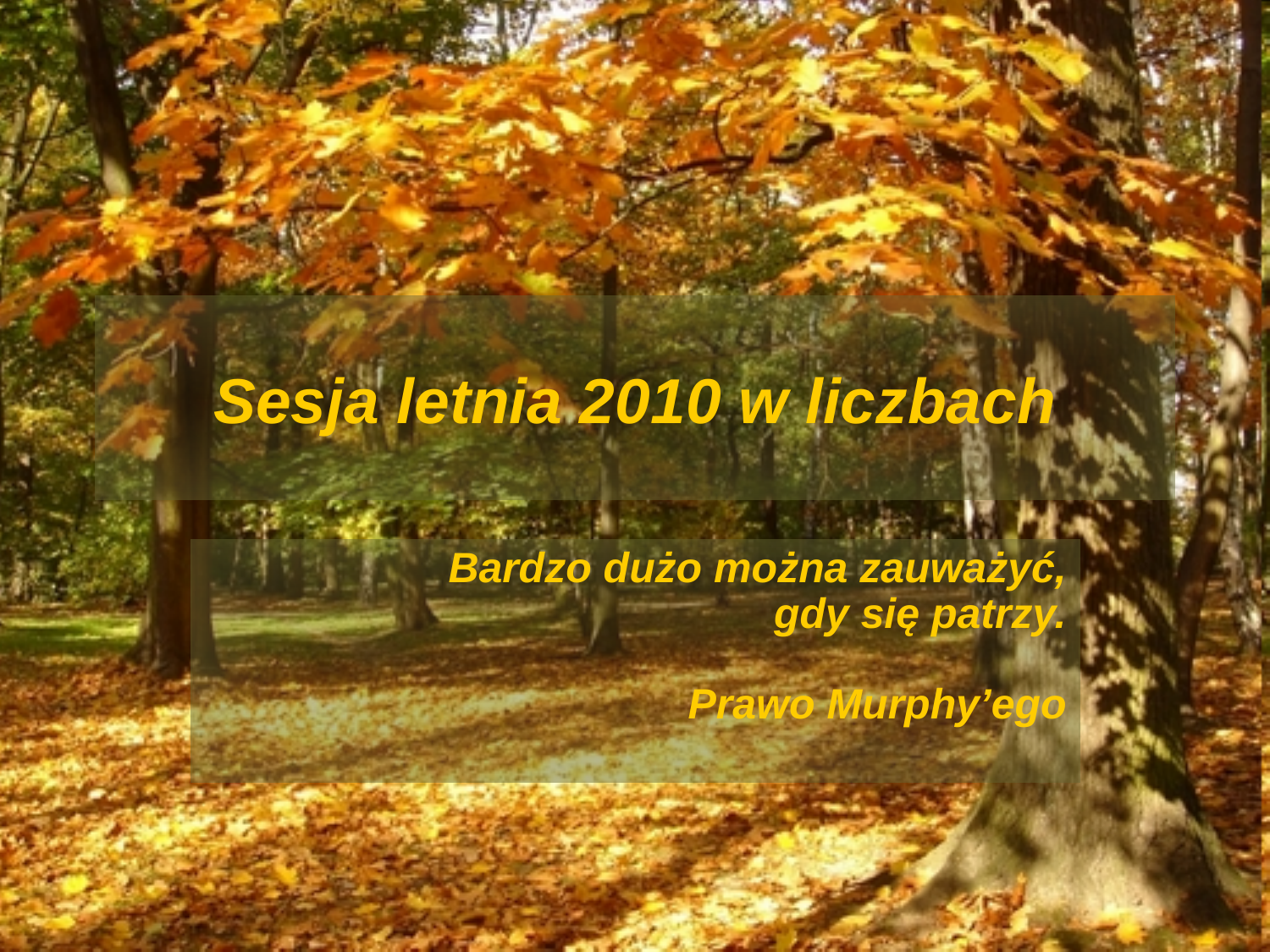

# Sesja letnia 2010 w liczbach
Bardzo dużo można zauważyć,
gdy się patrzy.

Prawo Murphy’ego